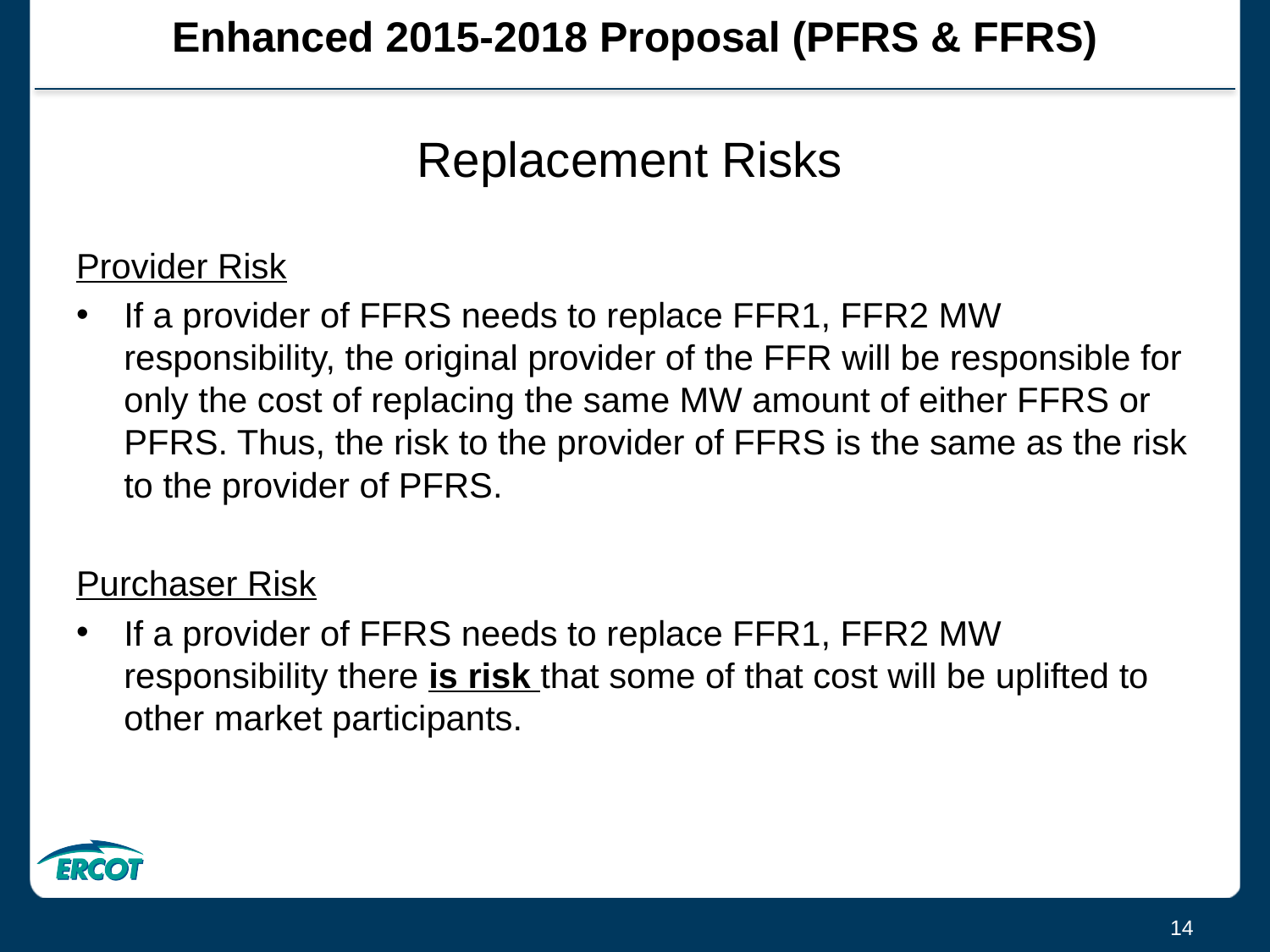

# Enhanced 2015-2018 Proposal (PFRS & FFRS)
Replacement Risks

Provider Risk
If a provider of FFRS needs to replace FFR1, FFR2 MW responsibility, the original provider of the FFR will be responsible for only the cost of replacing the same MW amount of either FFRS or PFRS. Thus, the risk to the provider of FFRS is the same as the risk to the provider of PFRS.

Purchaser Risk
If a provider of FFRS needs to replace FFR1, FFR2 MW responsibility there is risk that some of that cost will be uplifted to other market participants.

14